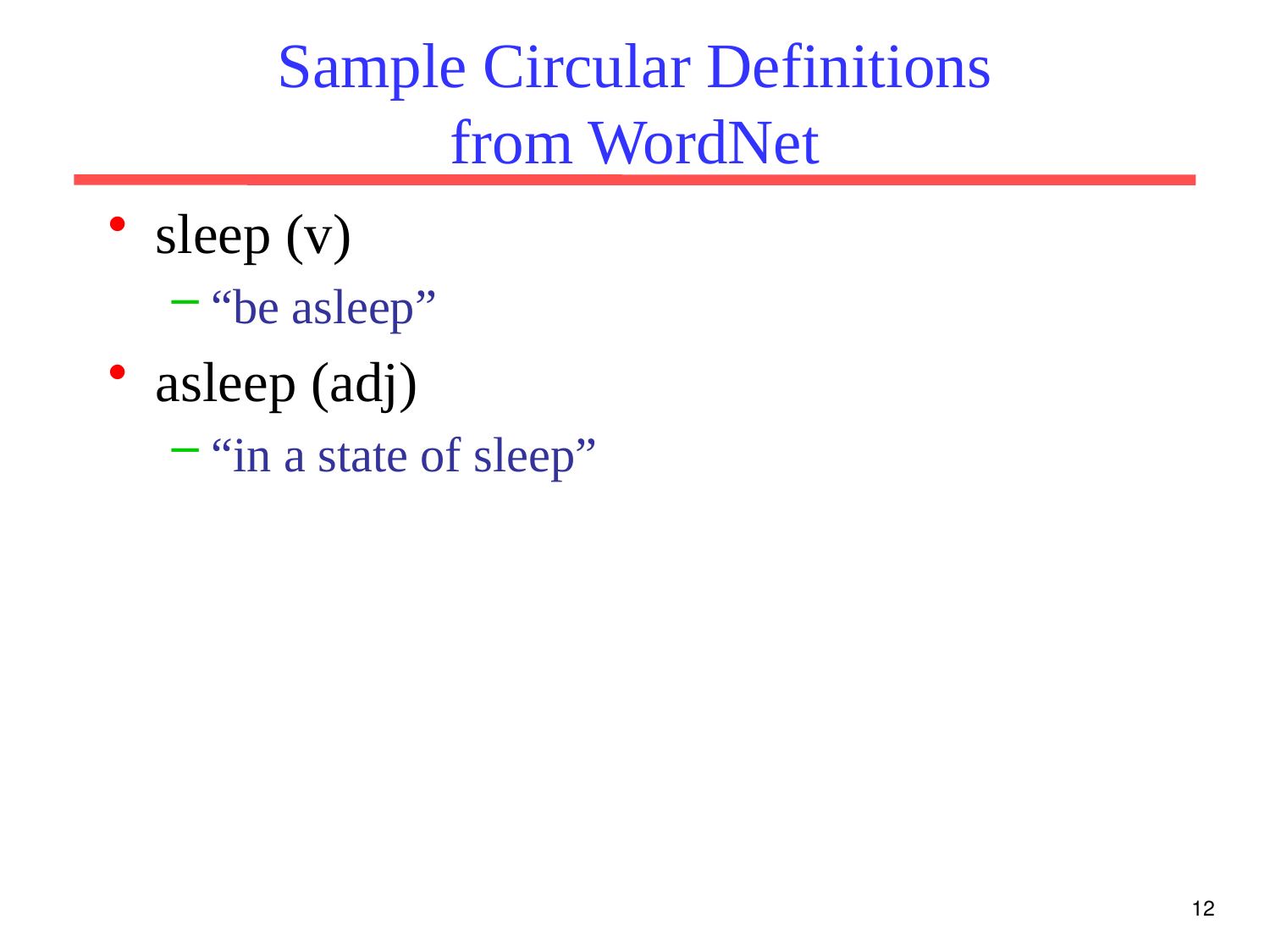

# Sample Circular Definitions from WordNet
sleep (v)
“be asleep”
asleep (adj)
“in a state of sleep”
12